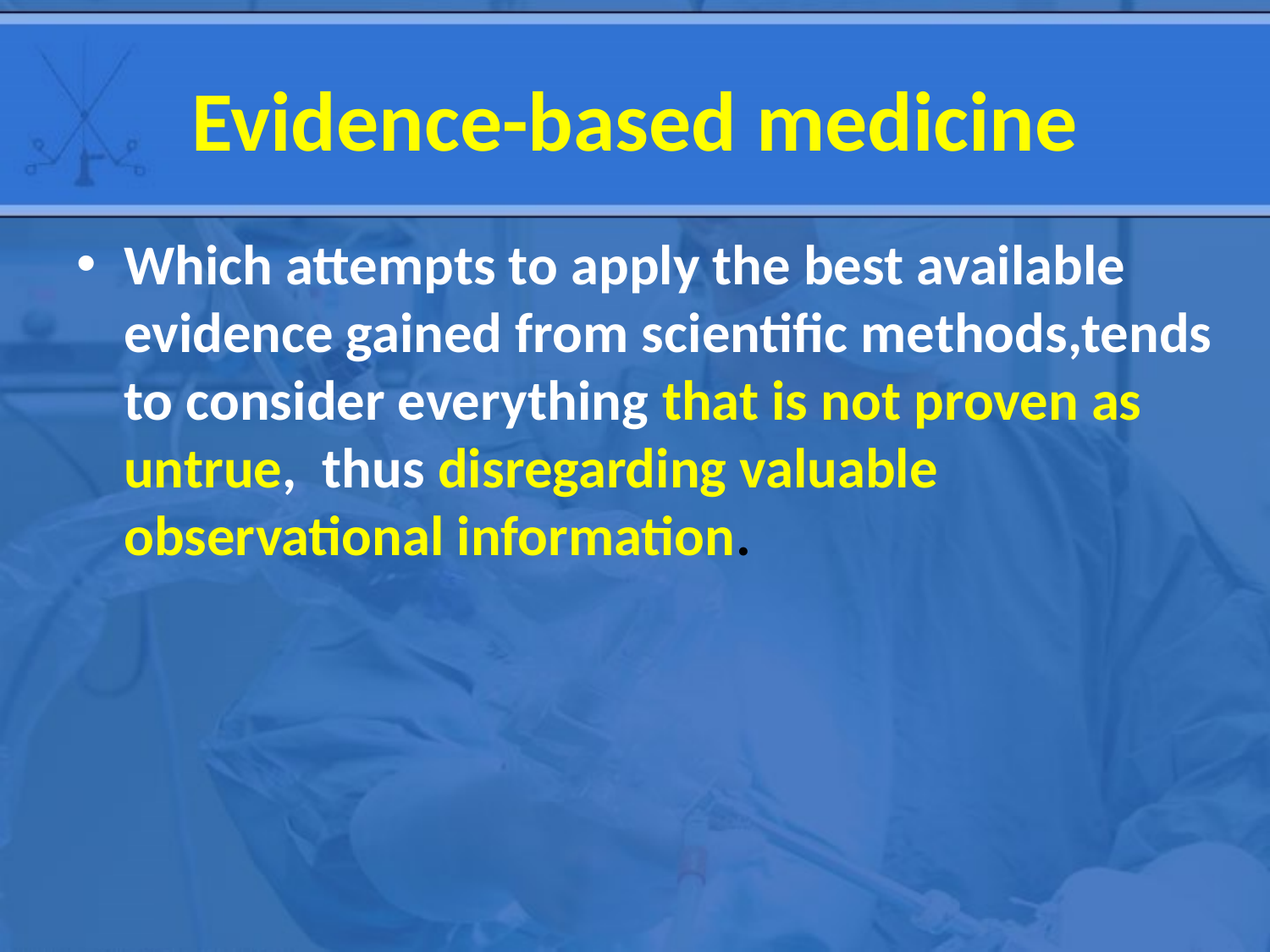

# Evidence-based medicine
Which attempts to apply the best available evidence gained from scientific methods,tends  to consider everything that is not proven as untrue,  thus disregarding valuable observational information.